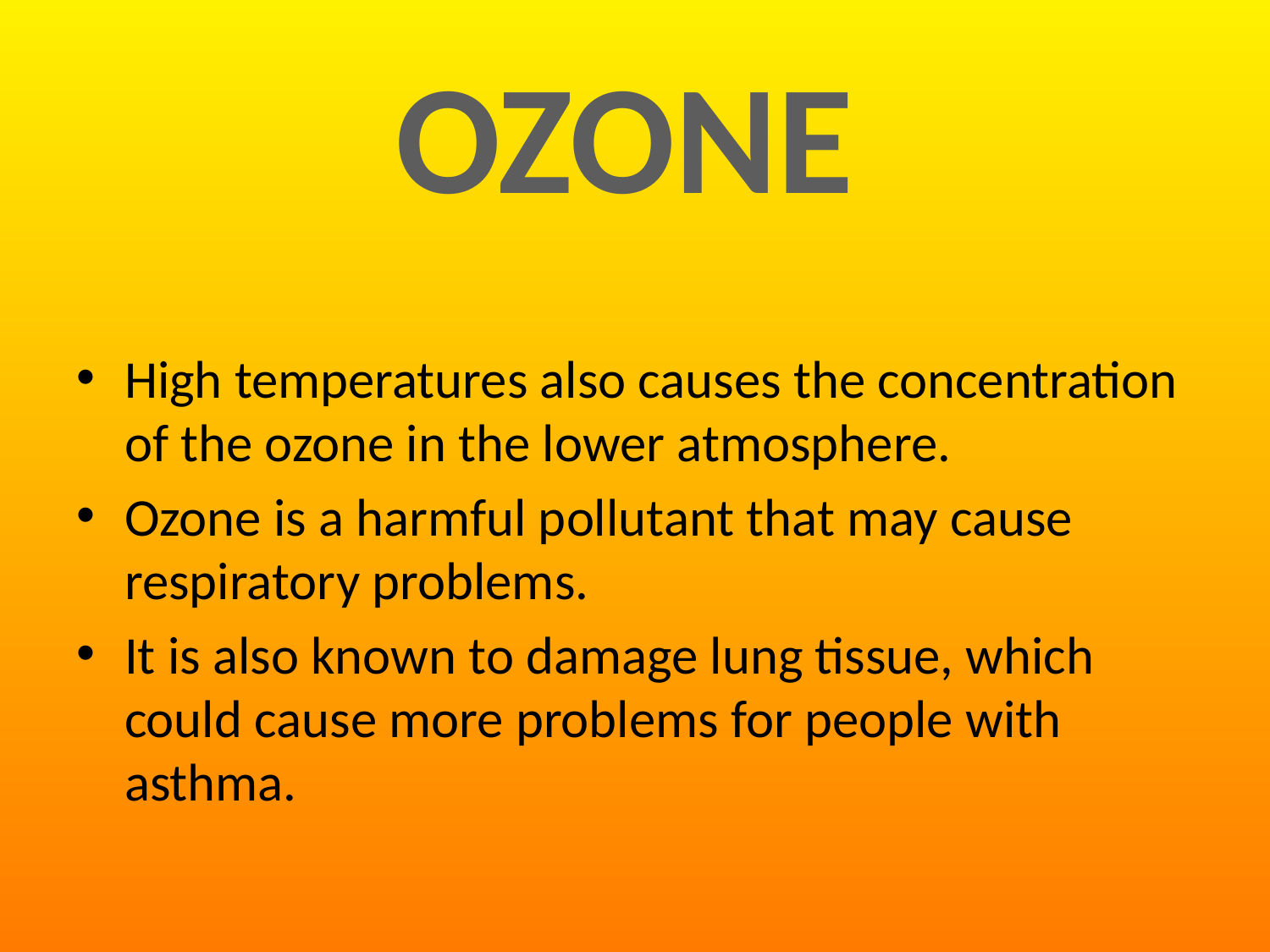

OZONE
High temperatures also causes the concentration of the ozone in the lower atmosphere.
Ozone is a harmful pollutant that may cause respiratory problems.
It is also known to damage lung tissue, which could cause more problems for people with asthma.